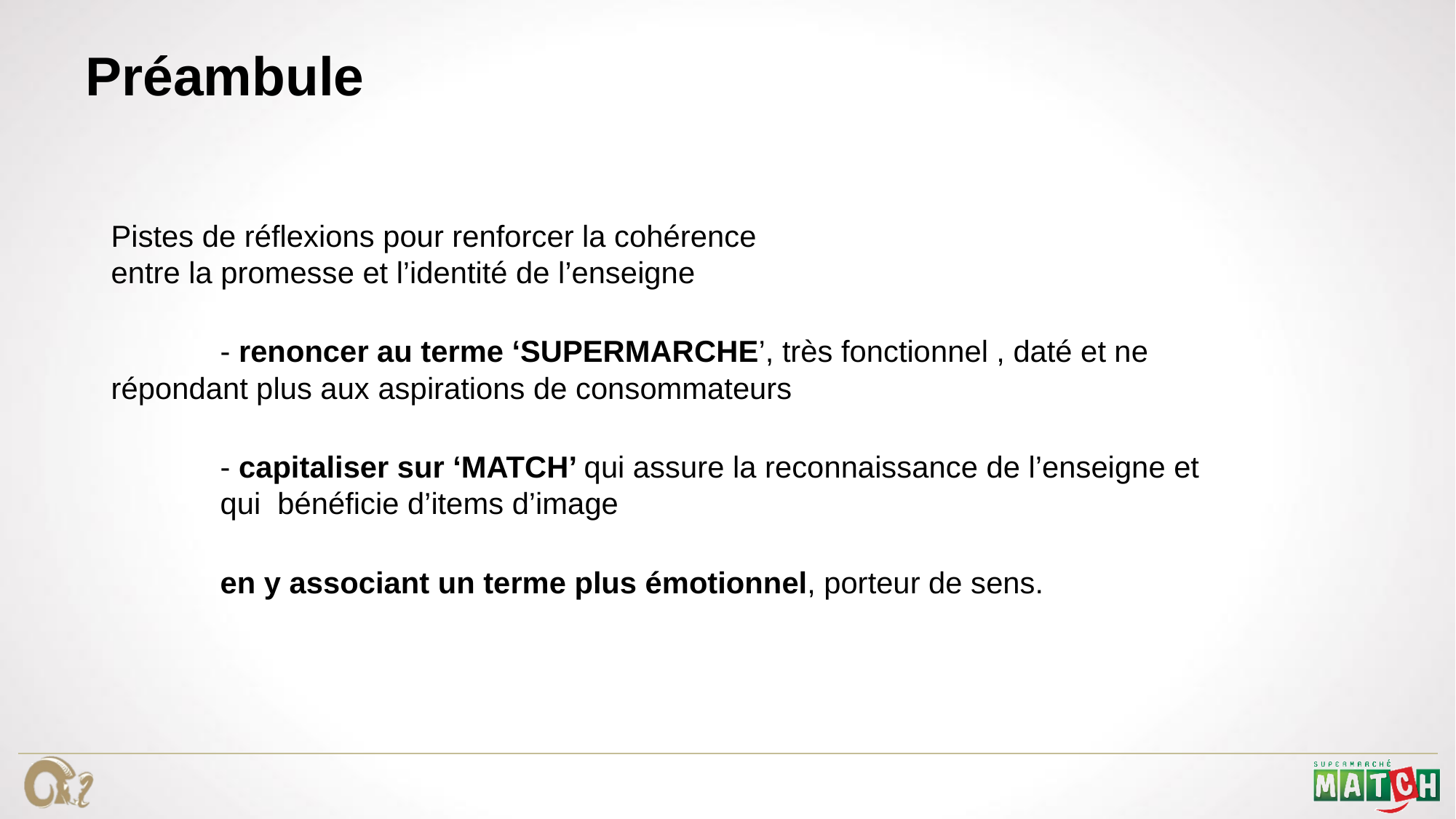

Préambule

Pistes de réflexions pour renforcer la cohérence
entre la promesse et l’identité de l’enseigne
	- renoncer au terme ‘SUPERMARCHE’, très fonctionnel , daté et ne 	répondant plus aux aspirations de consommateurs
	- capitaliser sur ‘MATCH’ qui assure la reconnaissance de l’enseigne et 	qui  bénéficie d’items d’image
	en y associant un terme plus émotionnel, porteur de sens.